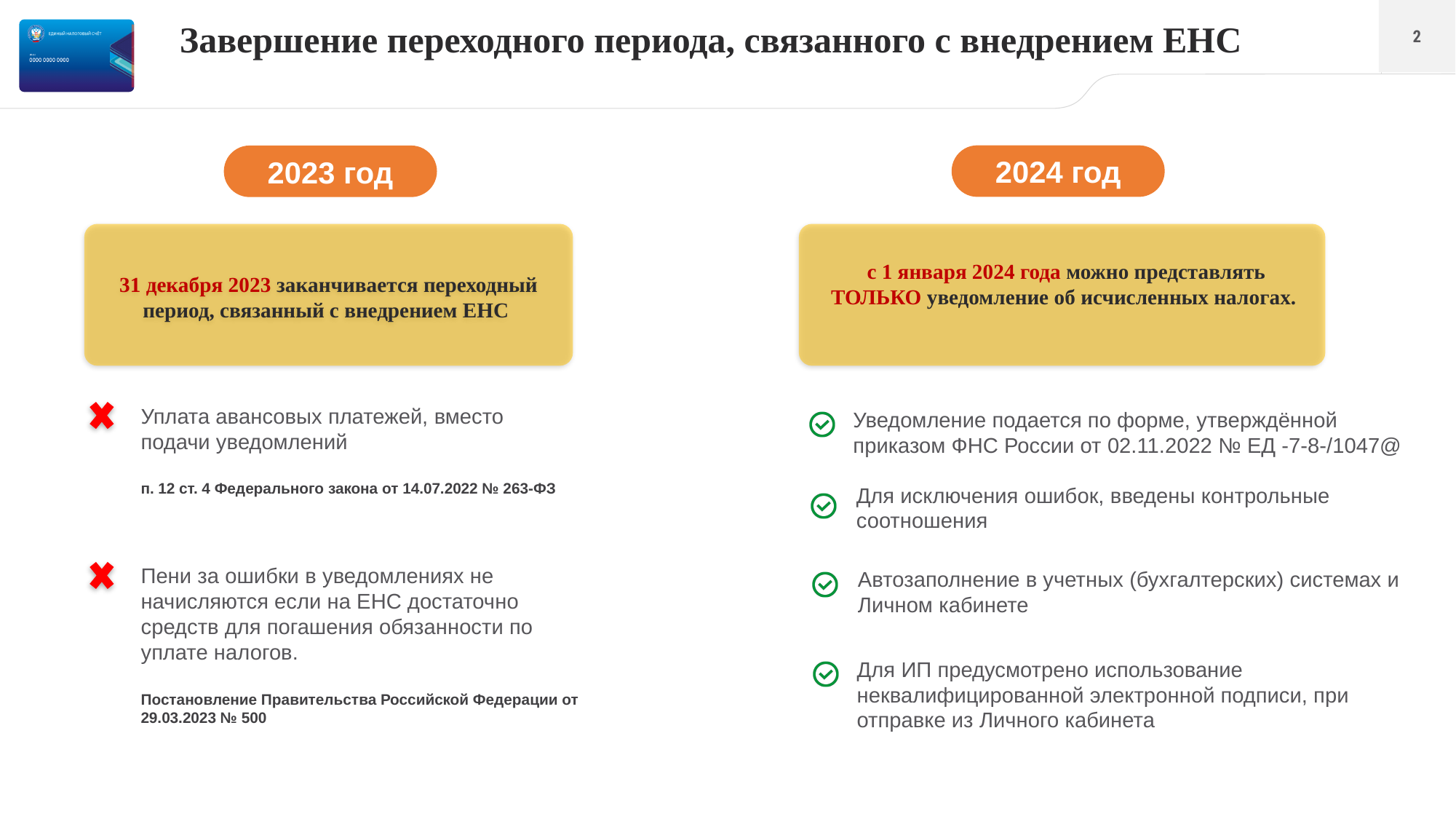

Завершение переходного периода, связанного с внедрением ЕНС
2024 год
2023 год

31 декабря 2023 заканчивается переходный период, связанный с внедрением ЕНС

с 1 января 2024 года можно представлять ТОЛЬКО уведомление об исчисленных налогах.

|  |
| --- |
Уплата авансовых платежей, вместо подачи уведомлений

п. 12 ст. 4 Федерального закона от 14.07.2022 № 263-ФЗ

Уведомление подается по форме, утверждённой приказом ФНС России от 02.11.2022 № ЕД -7-8-/1047@
Для исключения ошибок, введены контрольные соотношения
|  |
| --- |

|  |
| --- |
Пени за ошибки в уведомлениях не начисляются если на ЕНС достаточно средств для погашения обязанности по уплате налогов.

Постановление Правительства Российской Федерации от 29.03.2023 № 500

Автозаполнение в учетных (бухгалтерских) системах и Личном кабинете
|  |
| --- |
Для ИП предусмотрено использование неквалифицированной электронной подписи, при отправке из Личного кабинета